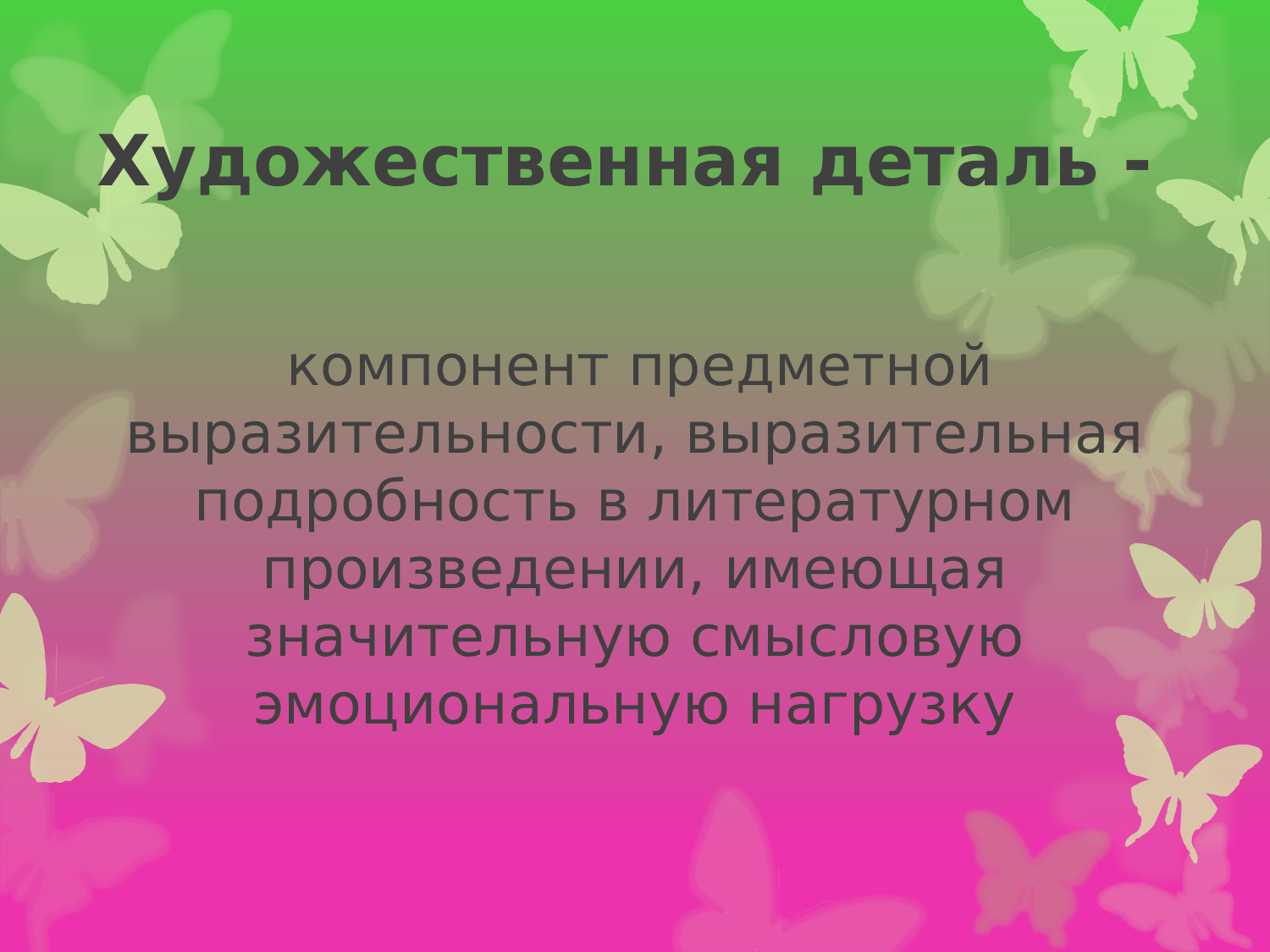

# Художественная деталь -
 компонент предметной выразительности, выразительная подробность в литературном произведении, имеющая значительную смысловую эмоциональную нагрузку